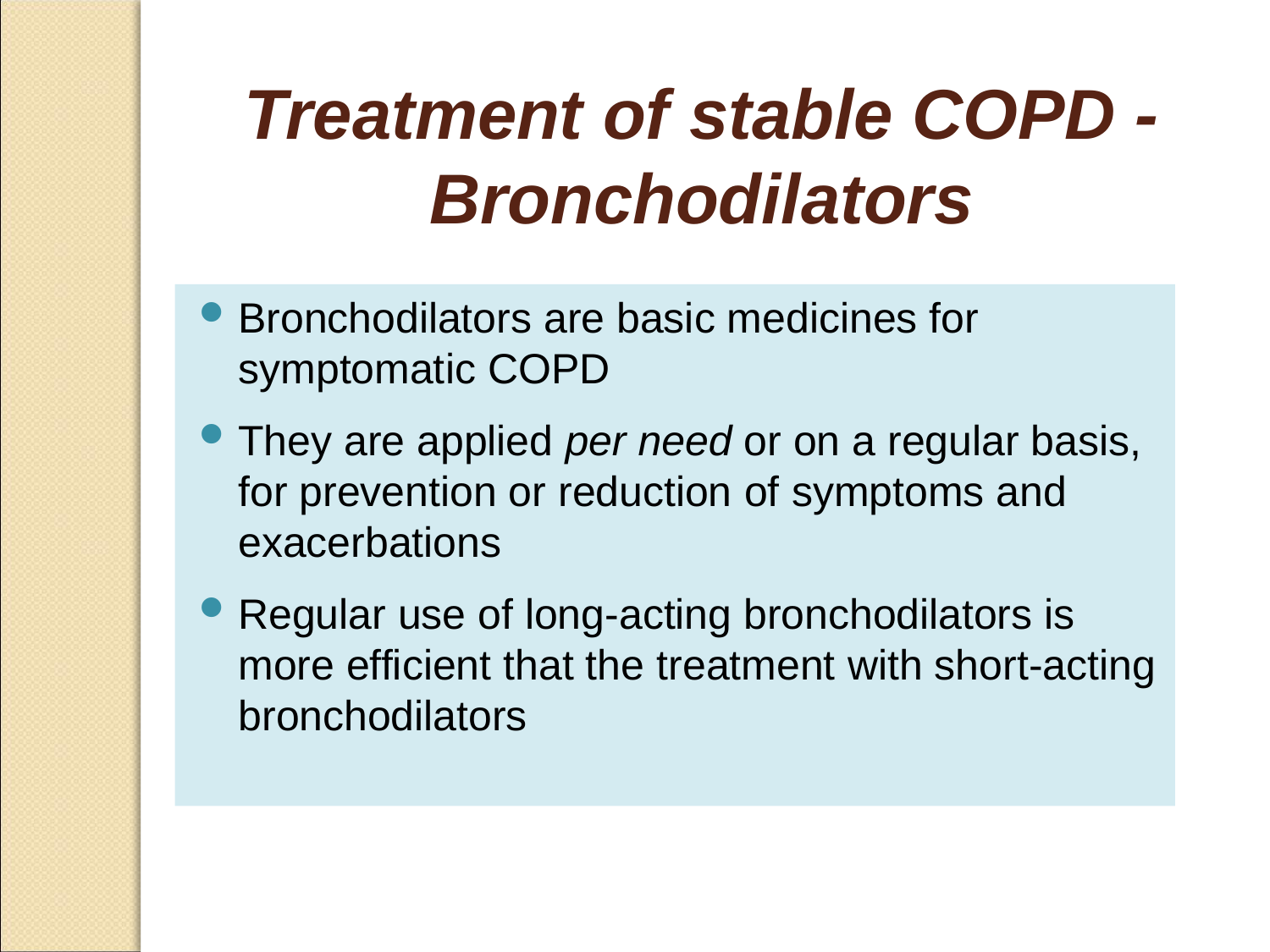

Treatment of stable COPD - Bronchodilators
Bronchodilators are basic medicines for symptomatic COPD
They are applied per need or on a regular basis, for prevention or reduction of symptoms and exacerbations
Regular use of long-acting bronchodilators is more efficient that the treatment with short-acting bronchodilators